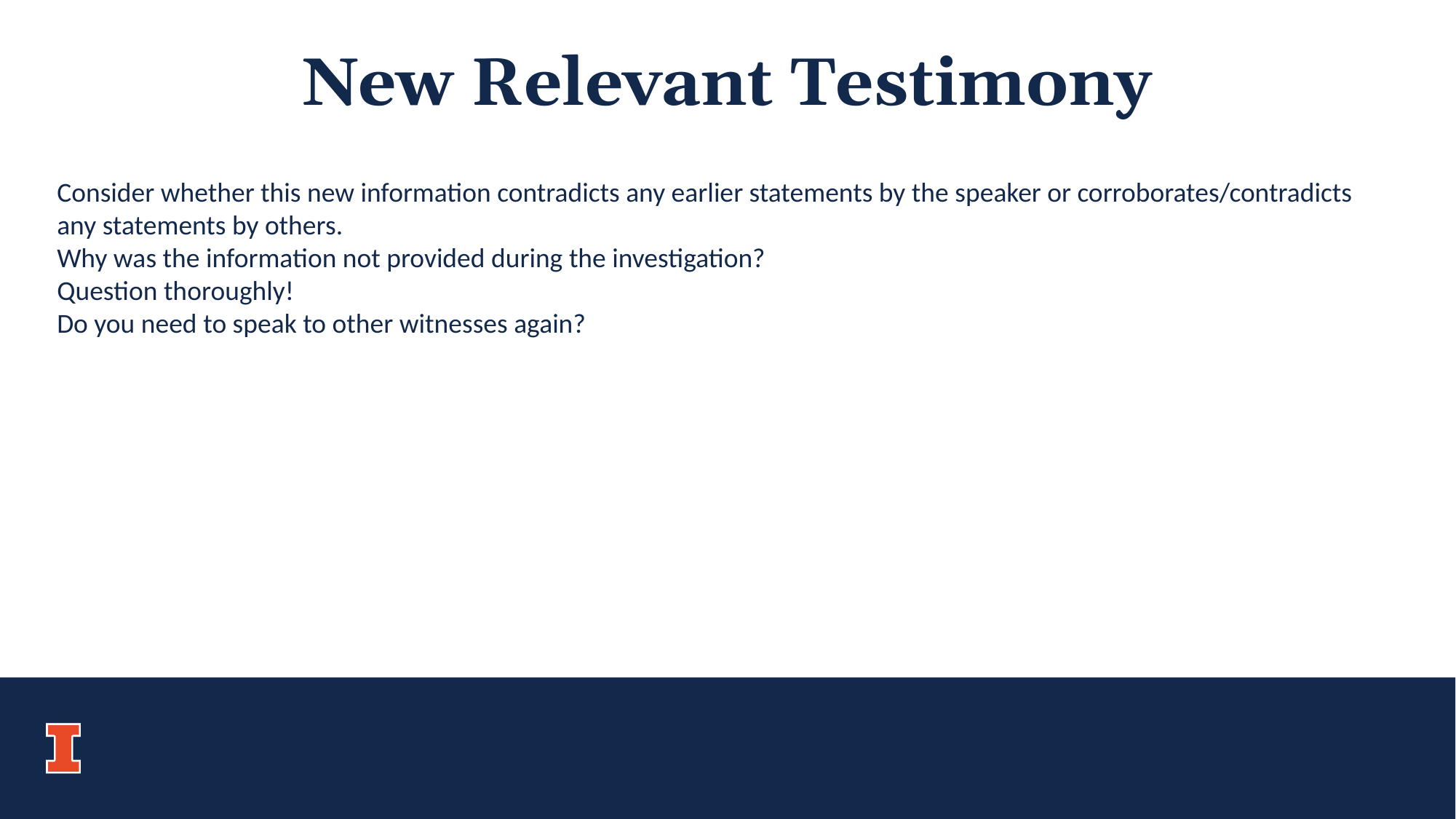

New Relevant Testimony
Consider whether this new information contradicts any earlier statements by the speaker or corroborates/contradicts any statements by others.
Why was the information not provided during the investigation?
Question thoroughly!
Do you need to speak to other witnesses again?